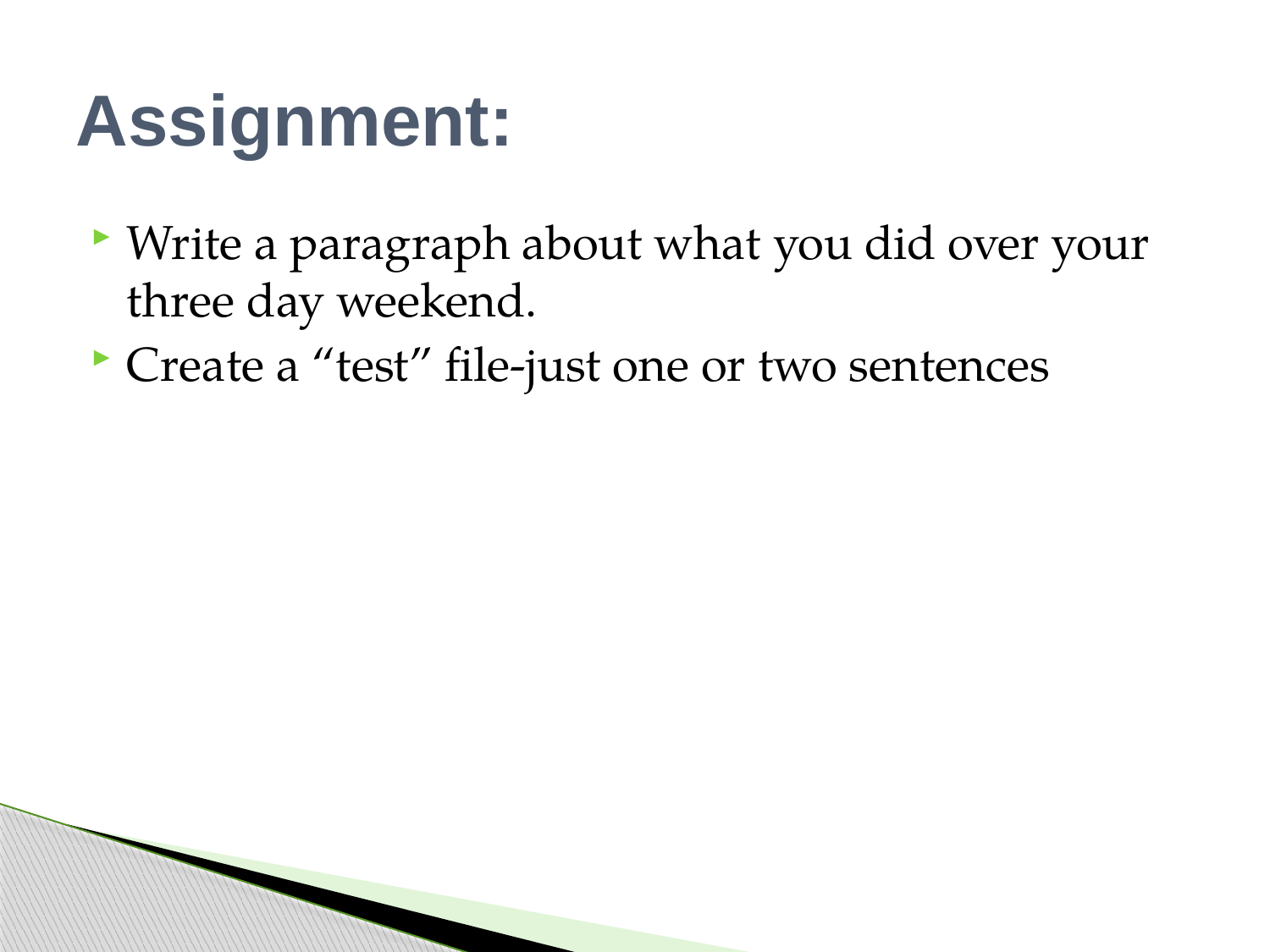

# Assignment:
Write a paragraph about what you did over your three day weekend.
Create a “test” file-just one or two sentences